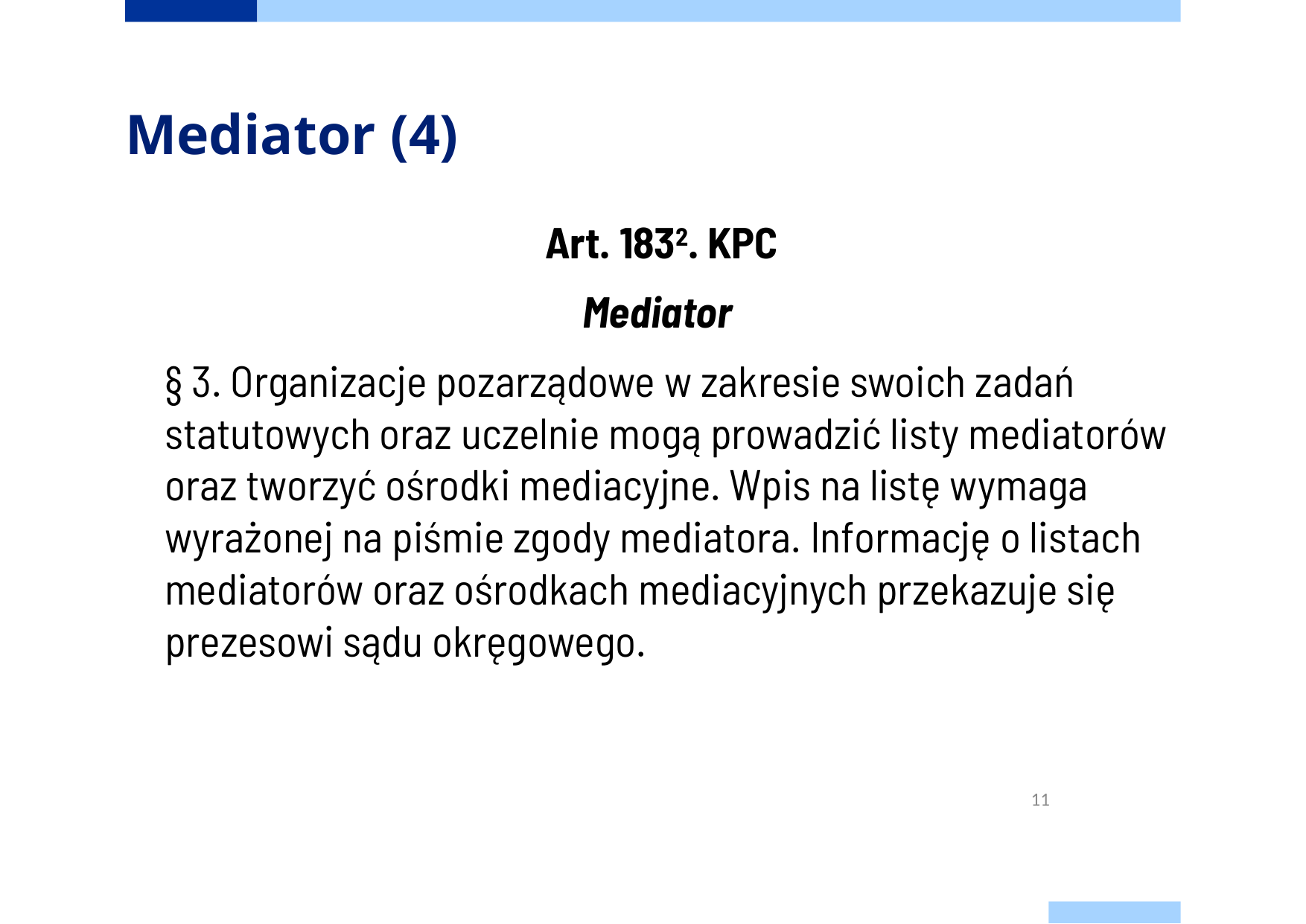

# Mediator (4)
 Art. 1832. KPC
Mediator
	§ 3. Organizacje pozarządowe w zakresie swoich zadań statutowych oraz uczelnie mogą prowadzić listy mediatorów oraz tworzyć ośrodki mediacyjne. Wpis na listę wymaga wyrażonej na piśmie zgody mediatora. Informację o listach mediatorów oraz ośrodkach mediacyjnych przekazuje się prezesowi sądu okręgowego.
11